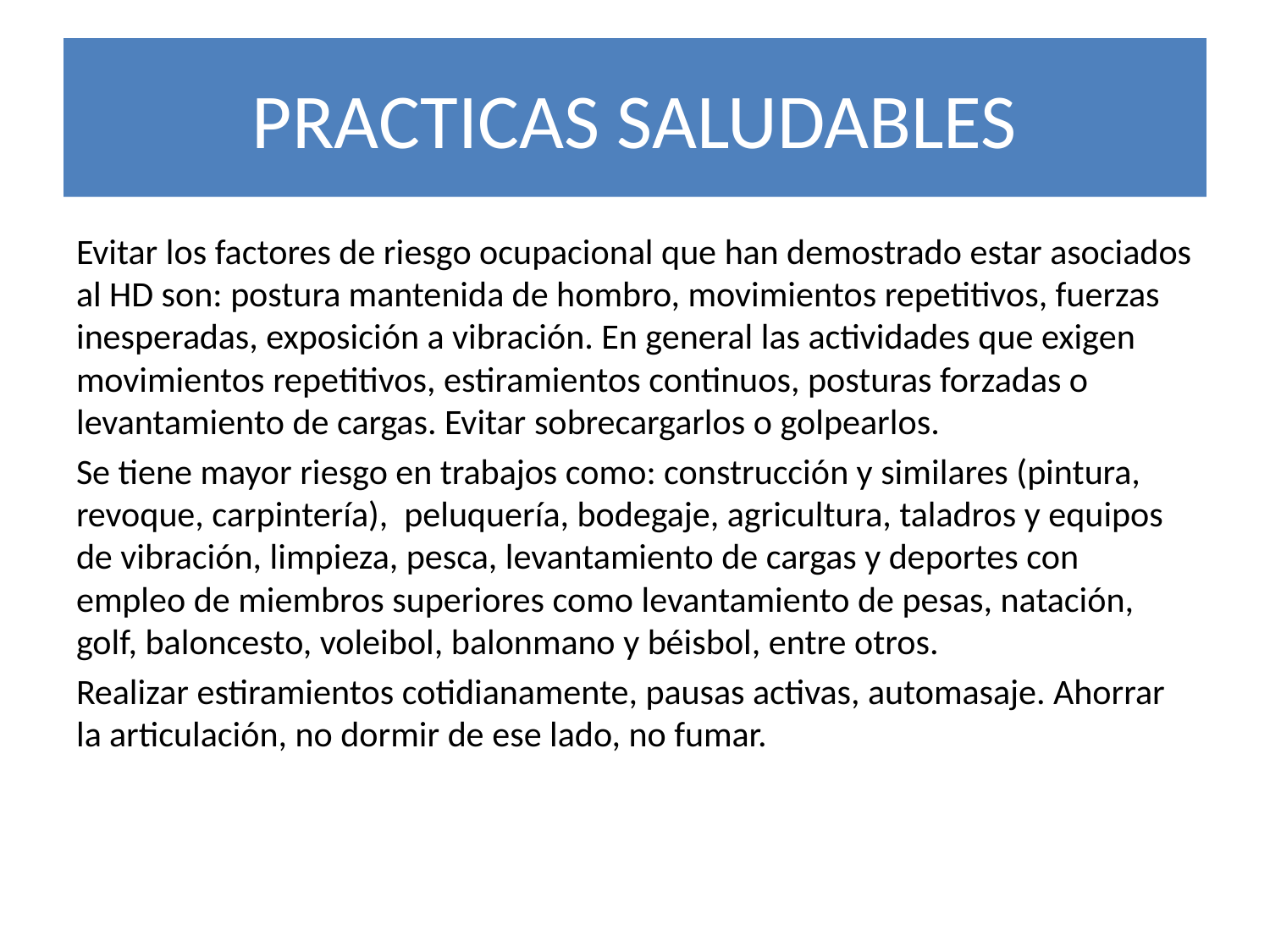

# PRACTICAS SALUDABLES
Evitar los factores de riesgo ocupacional que han demostrado estar asociados al HD son: postura mantenida de hombro, movimientos repetitivos, fuerzas inesperadas, exposición a vibración. En general las actividades que exigen movimientos repetitivos, estiramientos continuos, posturas forzadas o levantamiento de cargas. Evitar sobrecargarlos o golpearlos.
Se tiene mayor riesgo en trabajos como: construcción y similares (pintura, revoque, carpintería),  peluquería, bodegaje, agricultura, taladros y equipos de vibración, limpieza, pesca, levantamiento de cargas y deportes con empleo de miembros superiores como levantamiento de pesas, natación, golf, baloncesto, voleibol, balonmano y béisbol, entre otros.
Realizar estiramientos cotidianamente, pausas activas, automasaje. Ahorrar la articulación, no dormir de ese lado, no fumar.